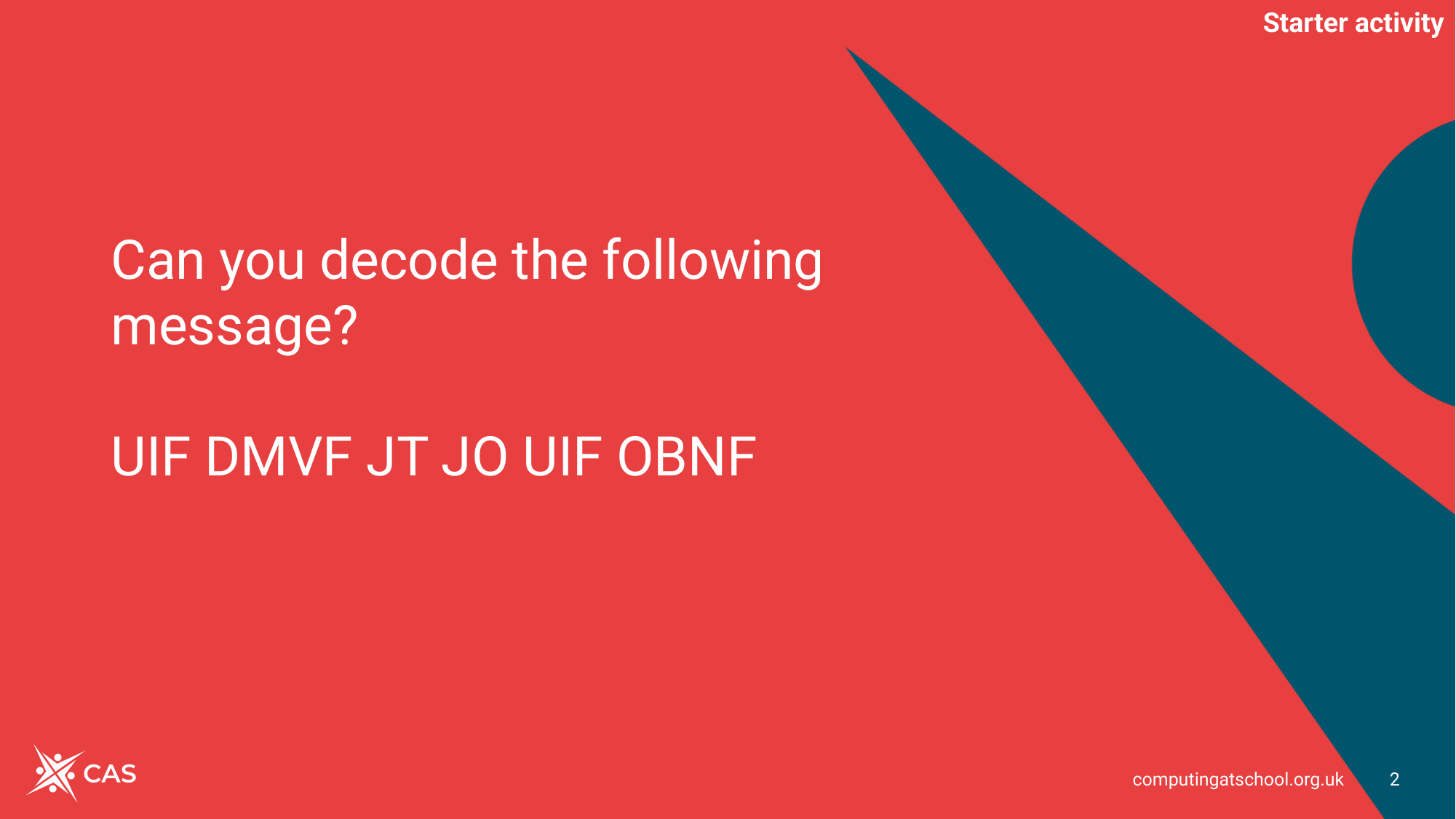

Starter activity
# Can you decode the following message? UIF DMVF JT JO UIF OBNF

computingatschool.org.uk
2